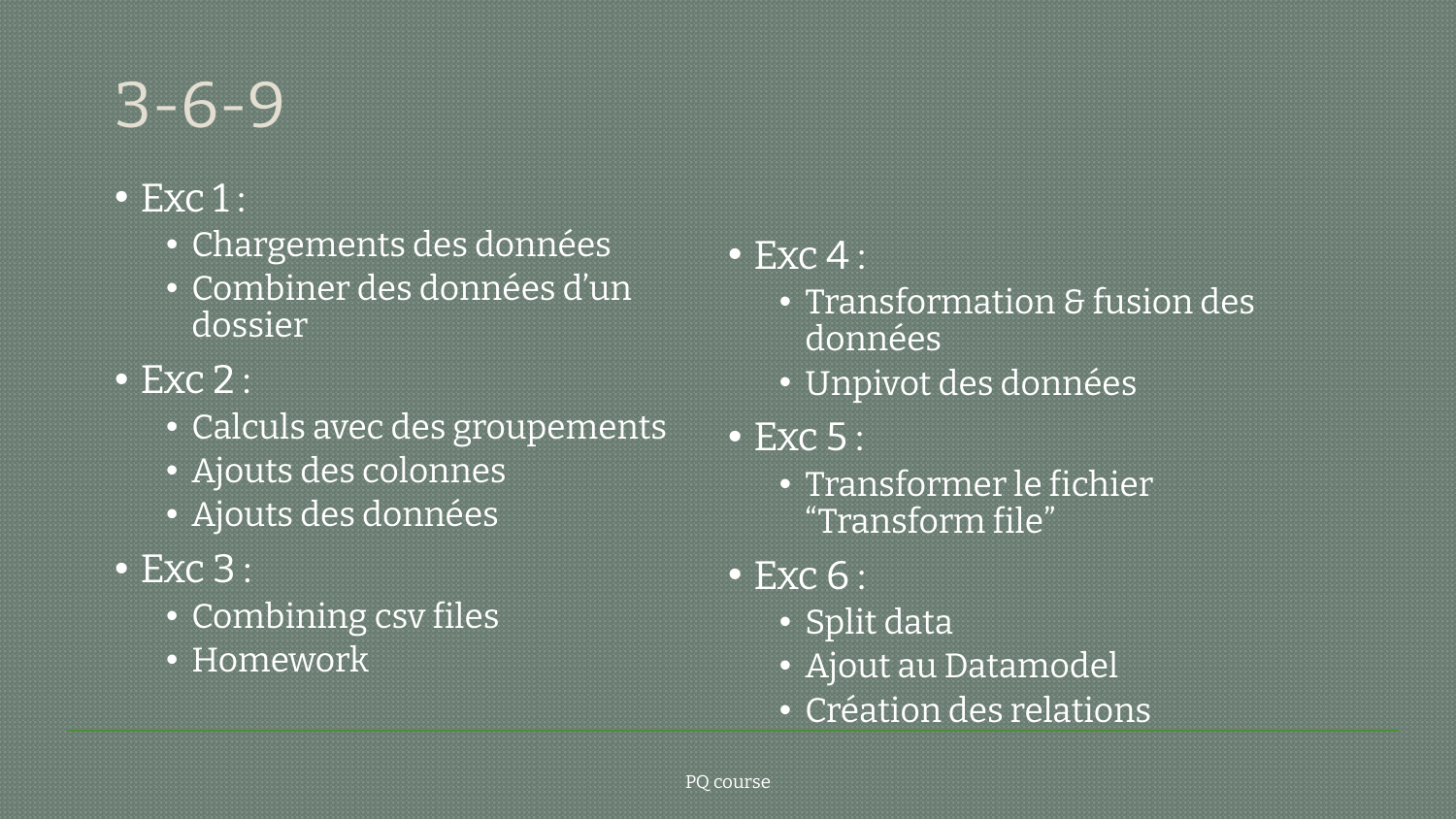

# 3-6-9
Exc 1 :
Chargements des données
Combiner des données d’un dossier
Exc 2 :
Calculs avec des groupements
Ajouts des colonnes
Ajouts des données
Exc 3 :
Combining csv files
Homework

Exc 4 :
Transformation & fusion des données
Unpivot des données
Exc 5 :
Transformer le fichier “Transform file”
Exc 6 :
Split data
Ajout au Datamodel
Création des relations
PQ course